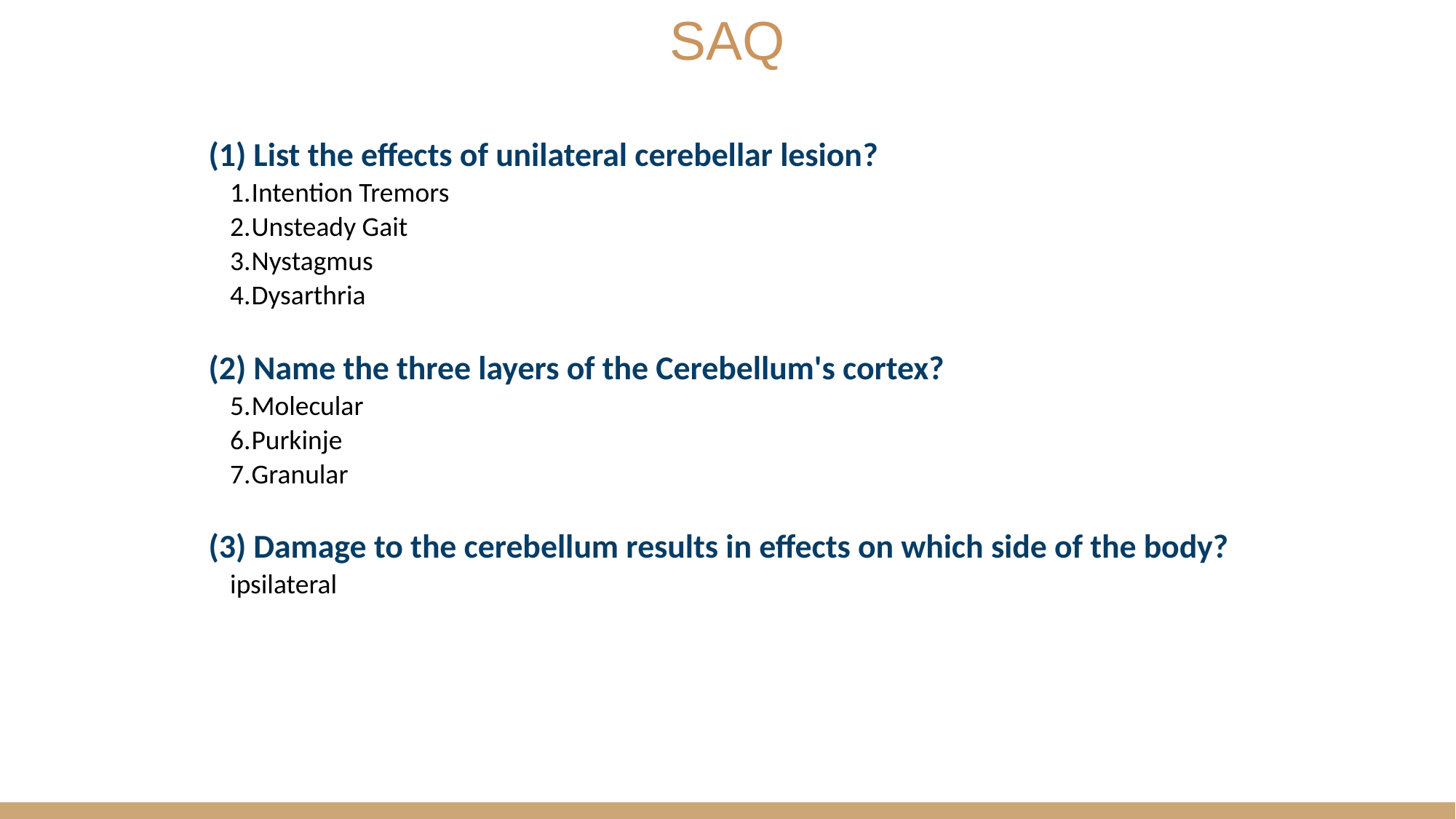

(1) List the effects of unilateral cerebellar lesion?
Intention Tremors
Unsteady Gait
Nystagmus
Dysarthria

(2) Name the three layers of the Cerebellum's cortex?
Molecular
Purkinje
Granular

(3) Damage to the cerebellum results in effects on which side of the body?
ipsilateral